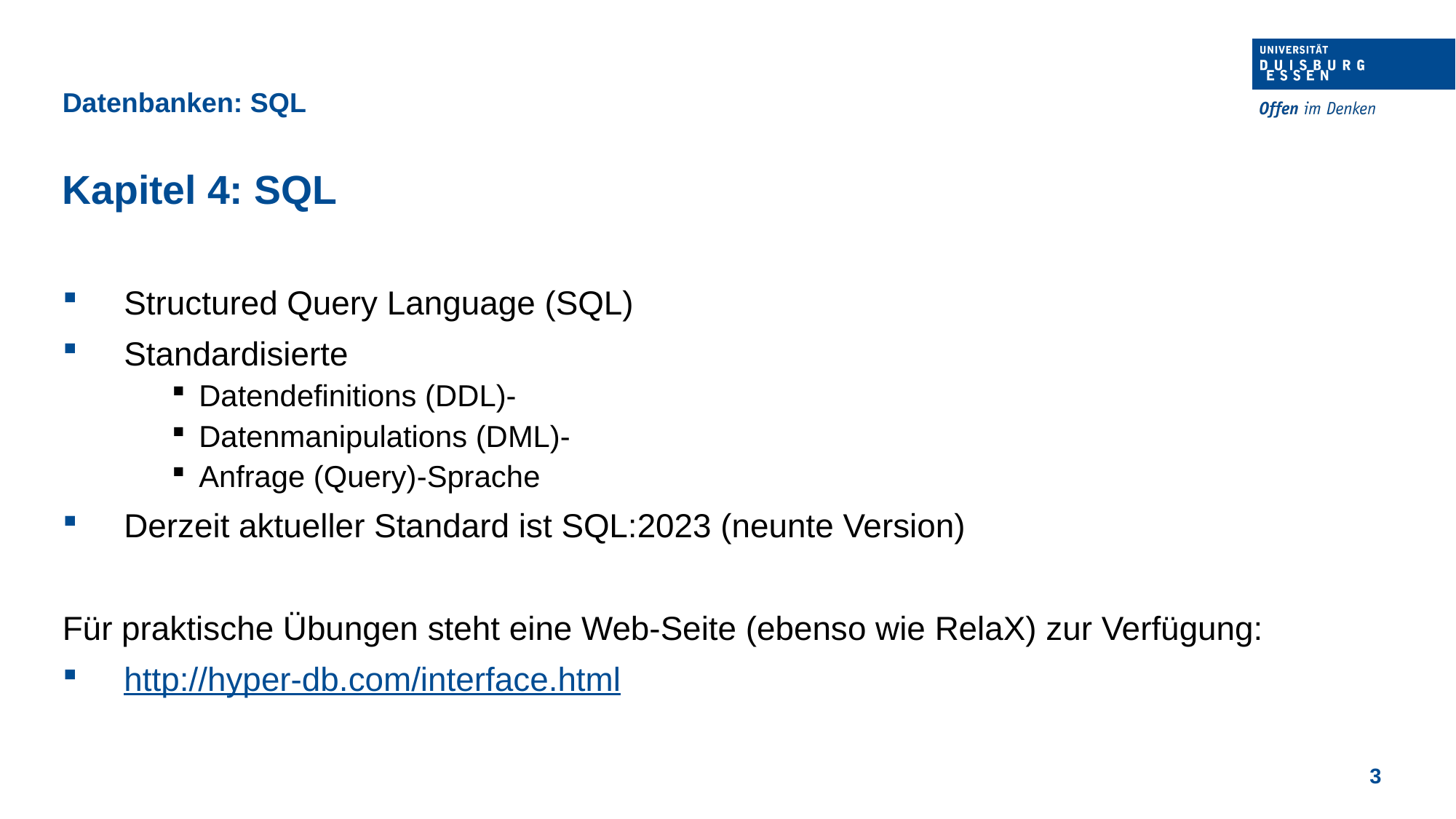

Datenbanken: SQL
Kapitel 4: SQL
Structured Query Language (SQL)
Standardisierte
Datendefinitions (DDL)-
Datenmanipulations (DML)-
Anfrage (Query)-Sprache
Derzeit aktueller Standard ist SQL:2023 (neunte Version)

Für praktische Übungen steht eine Web-Seite (ebenso wie RelaX) zur Verfügung:
http://hyper-db.com/interface.html
3